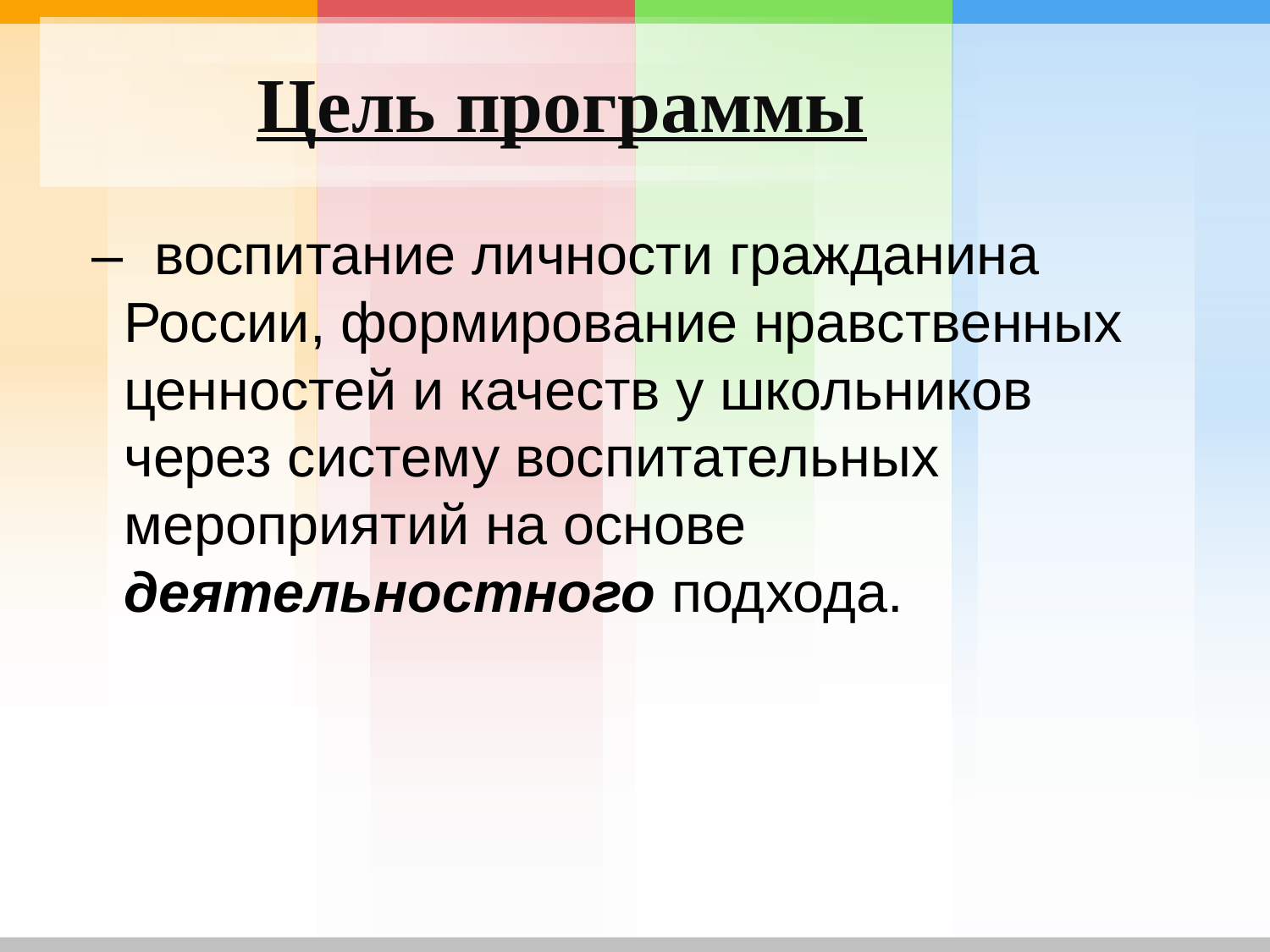

# Цель программы
 –  воспитание личности гражданина  России, формирование нравственных ценностей и качеств у школьников через систему воспитательных мероприятий на основе деятельностного подхода.